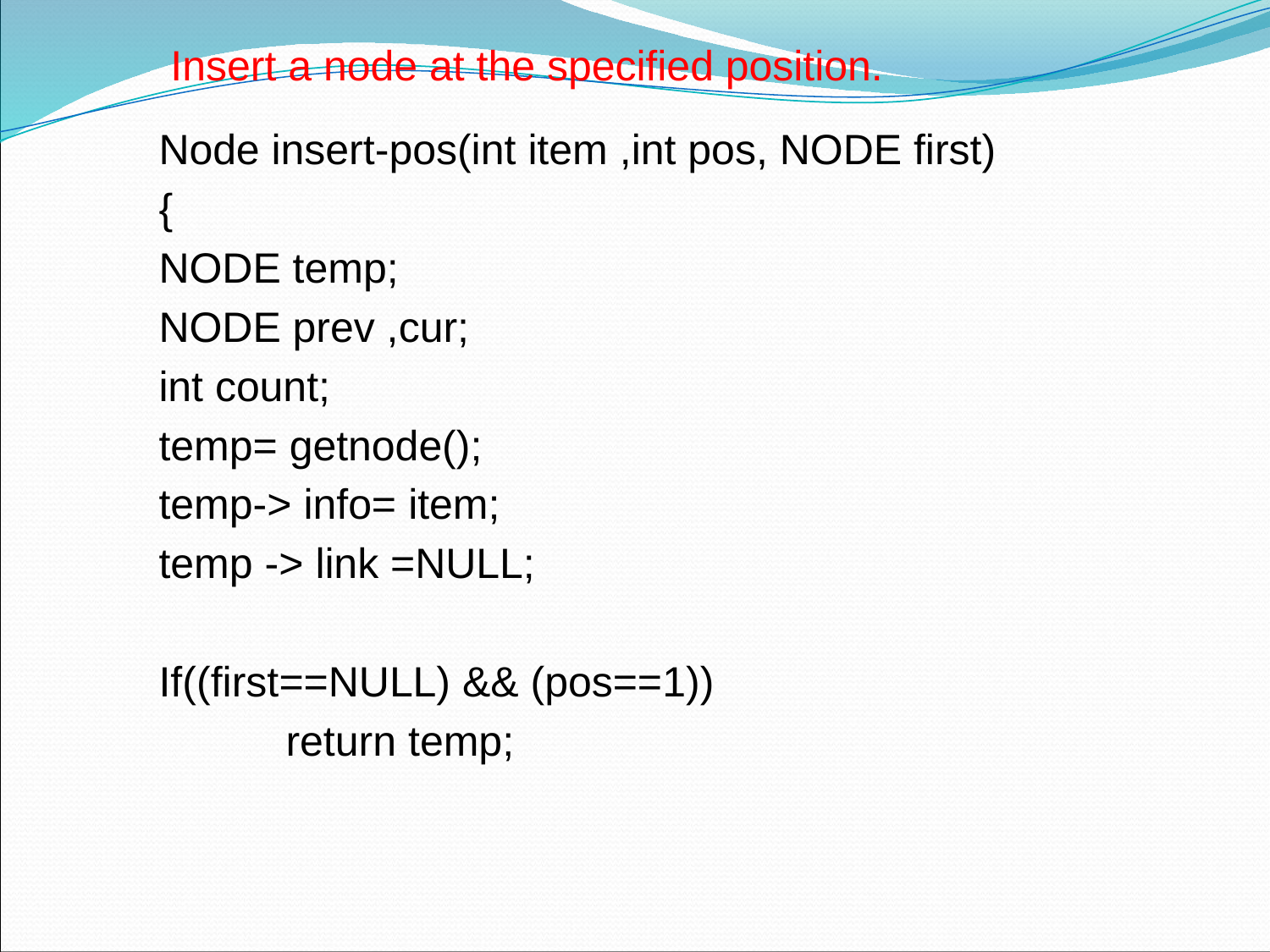

Insert a node at the specified position.

	Node insert-pos(int item ,int pos, NODE first)
	{
	NODE temp;
	NODE prev ,cur;
	int count;
	temp= getnode();
	temp-> info= item;
	temp -> link =NULL;

	If((first==NULL) && (pos==1))
		return temp;
#